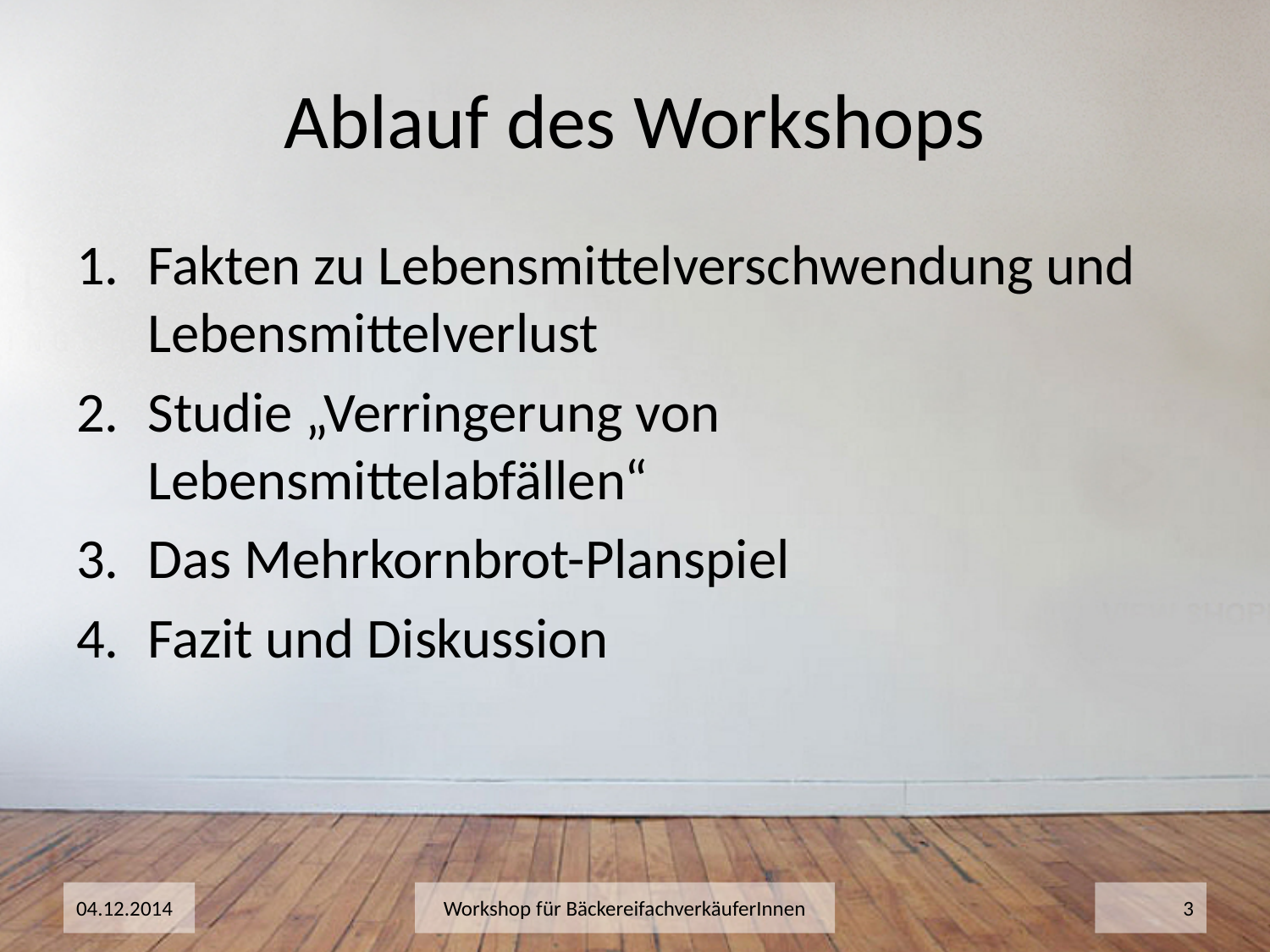

# Ablauf des Workshops
Fakten zu Lebensmittelverschwendung und Lebensmittelverlust
Studie „Verringerung von Lebensmittelabfällen“
Das Mehrkornbrot-Planspiel
Fazit und Diskussion

04.12.2014
Workshop für BäckereifachverkäuferInnen
3